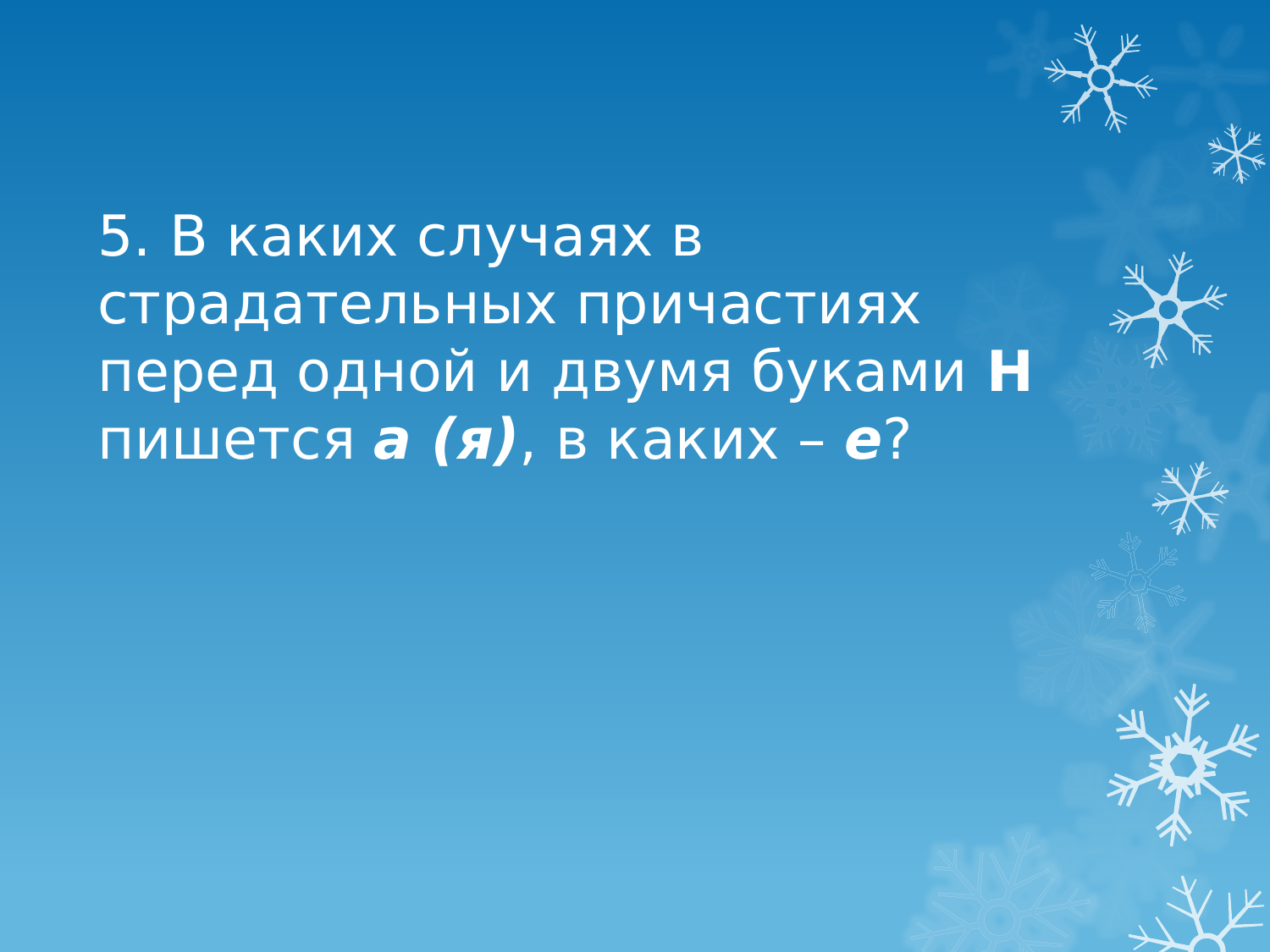

# 5. В каких случаях в страдательных причастиях перед одной и двумя буками Н пишется а (я), в каких – е?